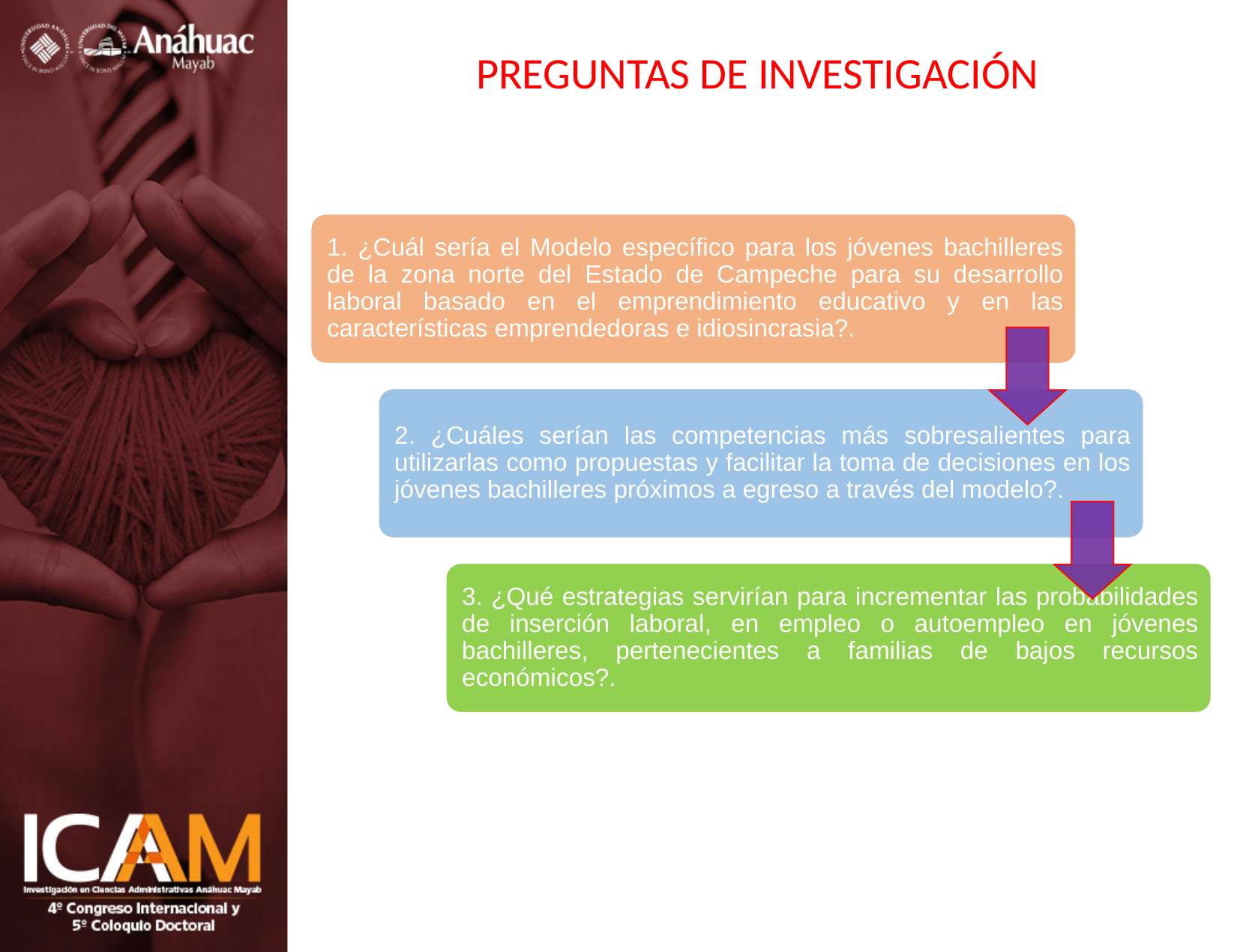

# PREGUNTAS DE INVESTIGACIÓN
1. ¿Cuál sería el Modelo específico para los jóvenes bachilleres de la zona norte del Estado de Campeche para su desarrollo laboral basado en el emprendimiento educativo y en las características emprendedoras e idiosincrasia?.
2. ¿Cuáles serían las competencias más sobresalientes para utilizarlas como propuestas y facilitar la toma de decisiones en los jóvenes bachilleres próximos a egreso a través del modelo?.
3. ¿Qué estrategias servirían para incrementar las probabilidades de inserción laboral, en empleo o autoempleo en jóvenes bachilleres, pertenecientes a familias de bajos recursos económicos?.